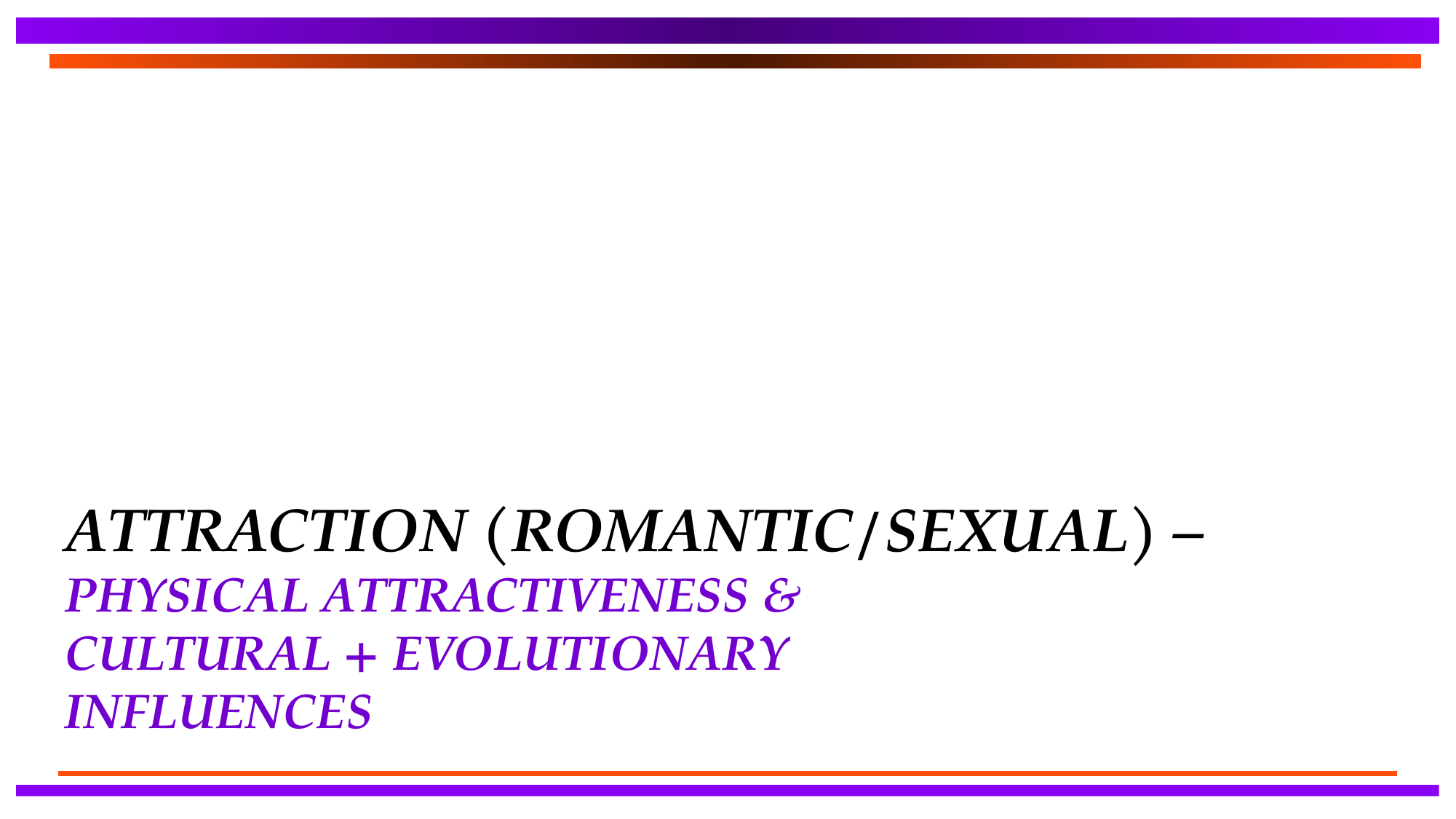

# Attraction (Romantic/Sexual) – Physical attractiveness & Cultural + evolutionary influences